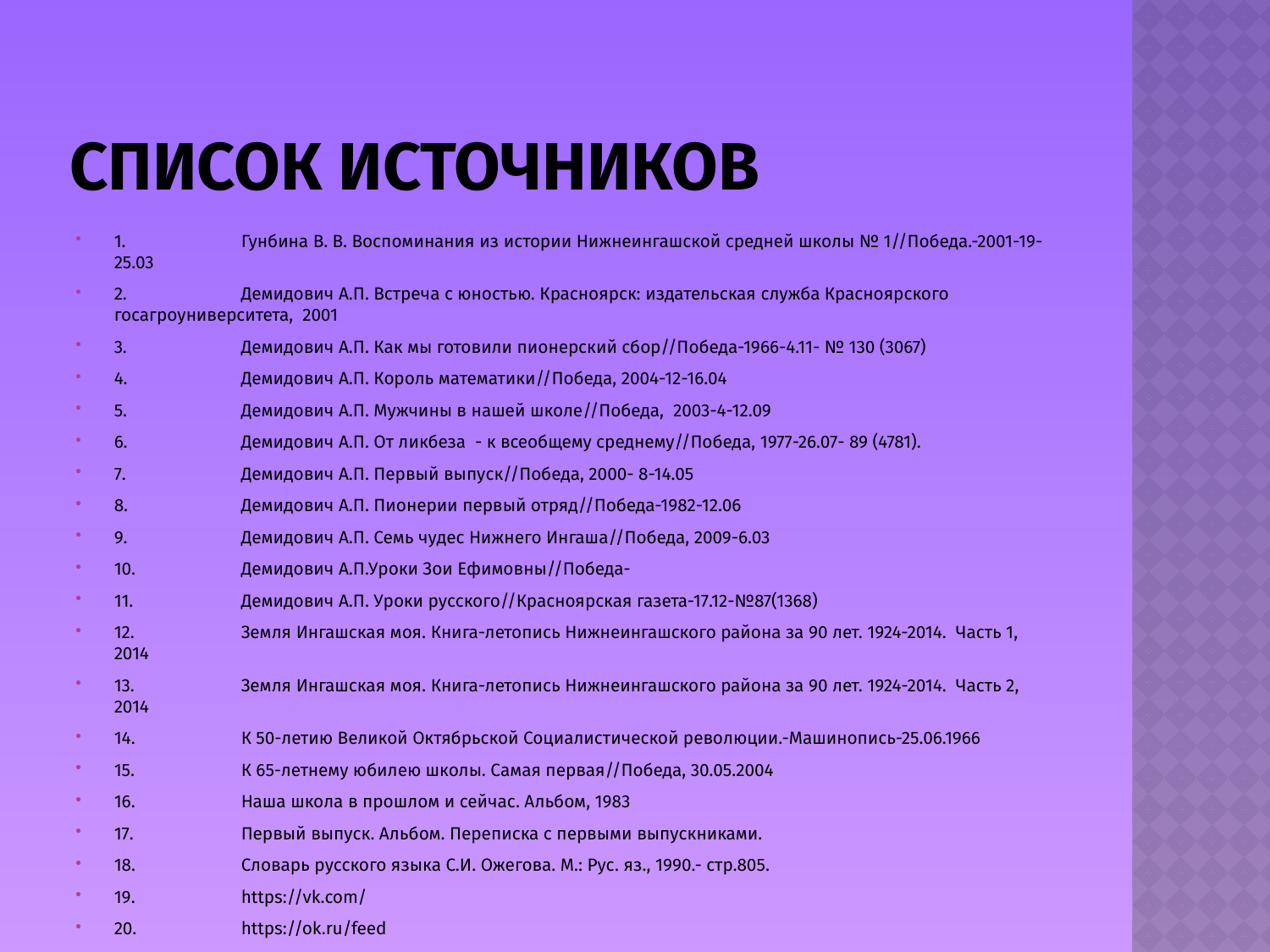

# Список источников
1.	Гунбина В. В. Воспоминания из истории Нижнеингашской средней школы № 1//Победа.-2001-19-25.03
2.	Демидович А.П. Встреча с юностью. Красноярск: издательская служба Красноярского госагроуниверситета,  2001
3.	Демидович А.П. Как мы готовили пионерский сбор//Победа-1966-4.11- № 130 (3067)
4.	Демидович А.П. Король математики//Победа, 2004-12-16.04
5.	Демидович А.П. Мужчины в нашей школе//Победа,  2003-4-12.09
6.	Демидович А.П. От ликбеза  - к всеобщему среднему//Победа, 1977-26.07- 89 (4781).
7.	Демидович А.П. Первый выпуск//Победа, 2000- 8-14.05
8.	Демидович А.П. Пионерии первый отряд//Победа-1982-12.06
9.	Демидович А.П. Семь чудес Нижнего Ингаша//Победа, 2009-6.03
10.	Демидович А.П.Уроки Зои Ефимовны//Победа-
11.	Демидович А.П. Уроки русского//Красноярская газета-17.12-№87(1368)
12.	Земля Ингашская моя. Книга-летопись Нижнеингашского района за 90 лет. 1924-2014.  Часть 1, 2014
13.	Земля Ингашская моя. Книга-летопись Нижнеингашского района за 90 лет. 1924-2014.  Часть 2, 2014
14.	К 50-летию Великой Октябрьской Социалистической революции.-Машинопись-25.06.1966
15.	К 65-летнему юбилею школы. Самая первая//Победа, 30.05.2004
16.	Наша школа в прошлом и сейчас. Альбом, 1983
17.	Первый выпуск. Альбом. Переписка с первыми выпускниками.
18.	Словарь русского языка С.И. Ожегова. М.: Рус. яз., 1990.- стр.805.
19.	https://vk.com/
20.	https://ok.ru/feed
21.	http://нижнеингашская-школа1.ниобр.рф/